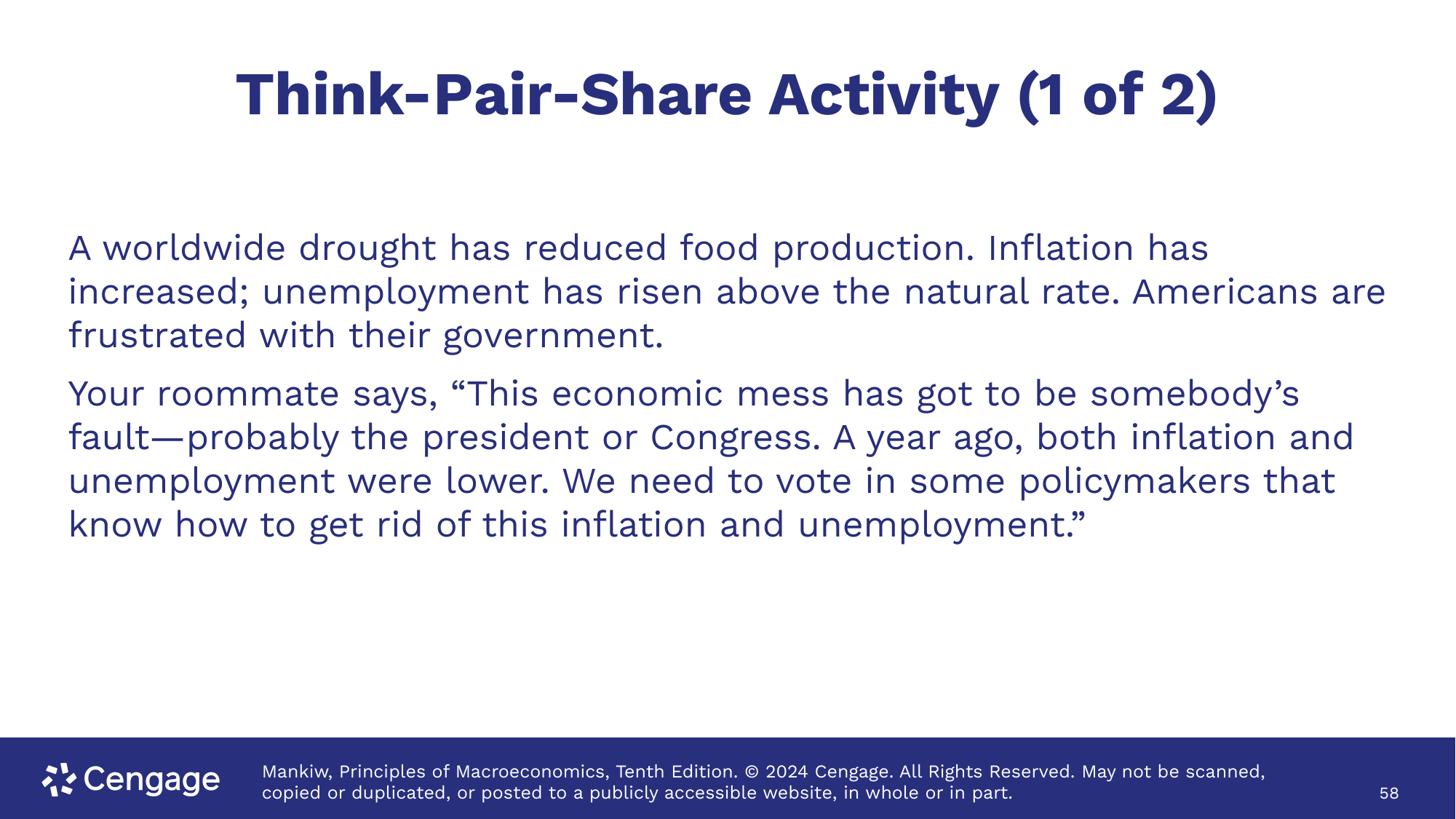

# Think-Pair-Share Activity (1 of 2)
A worldwide drought has reduced food production. Inflation has increased; unemployment has risen above the natural rate. Americans are frustrated with their government.
Your roommate says, “This economic mess has got to be somebody’s fault—probably the president or Congress. A year ago, both inflation and unemployment were lower. We need to vote in some policymakers that know how to get rid of this inflation and unemployment.”